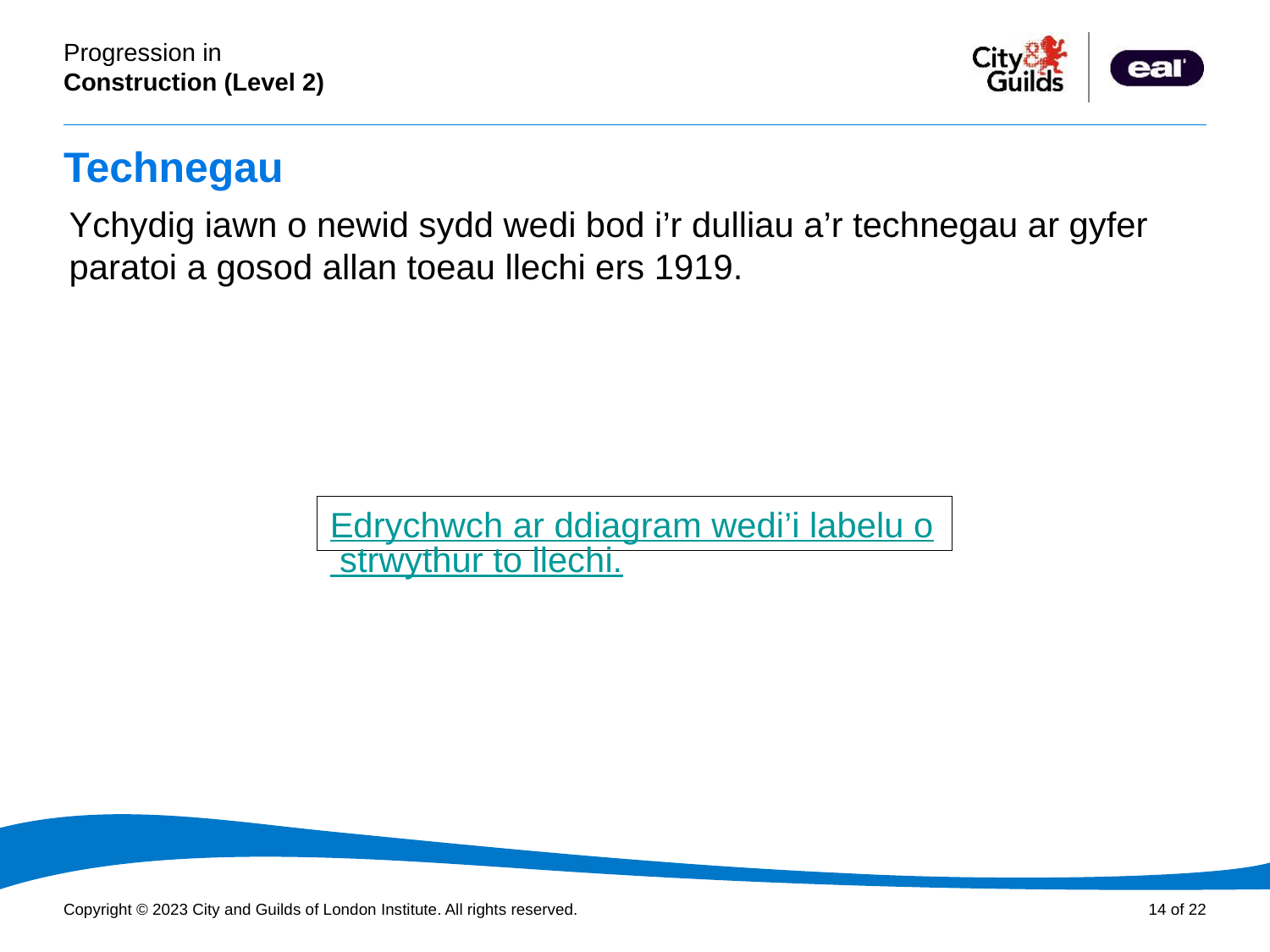

# Technegau
Ychydig iawn o newid sydd wedi bod i’r dulliau a’r technegau ar gyfer paratoi a gosod allan toeau llechi ers 1919.
Edrychwch ar ddiagram wedi’i labelu o strwythur to llechi.